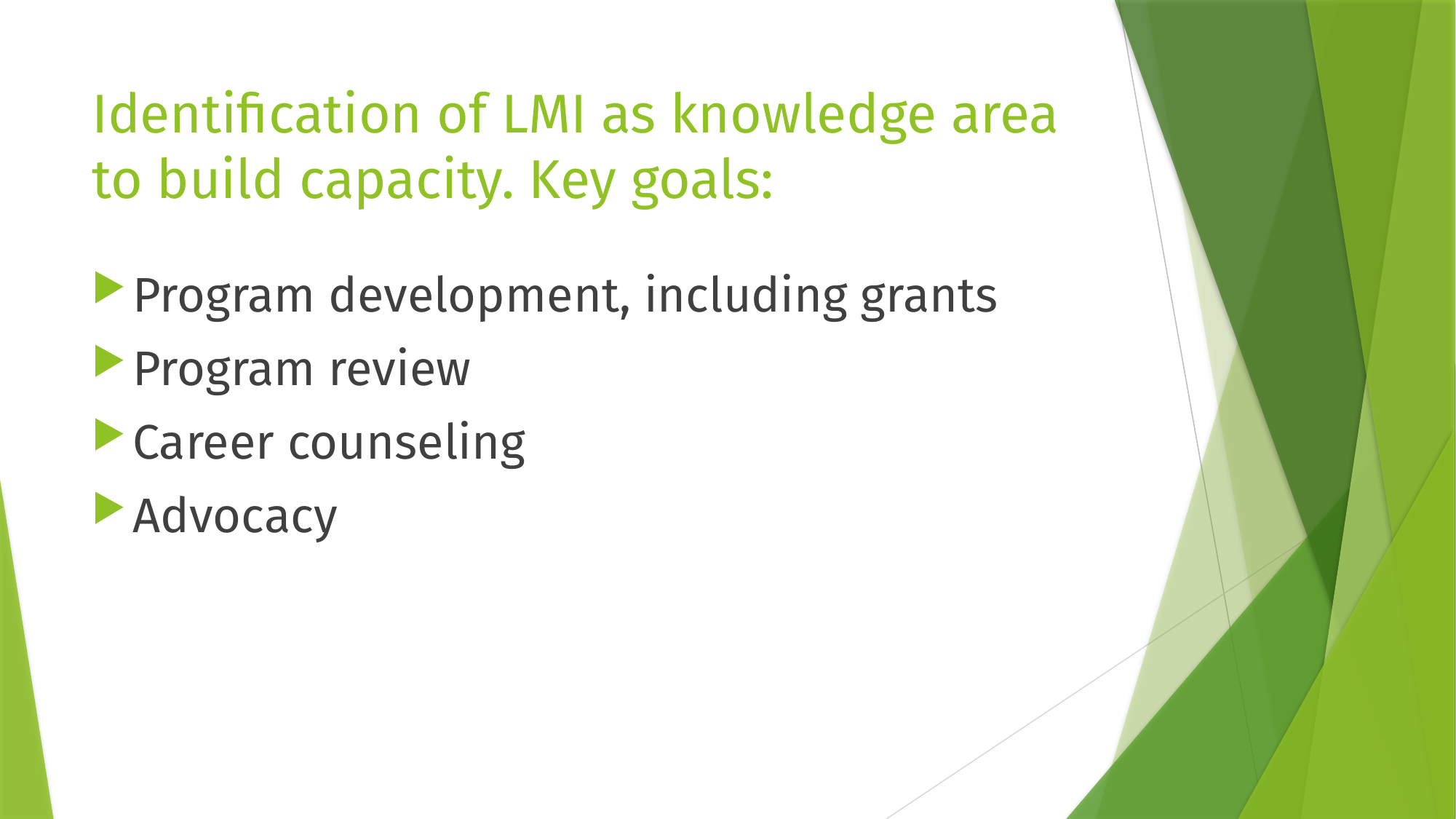

# Identification of LMI as knowledge area to build capacity. Key goals:
Program development, including grants
Program review
Career counseling
Advocacy